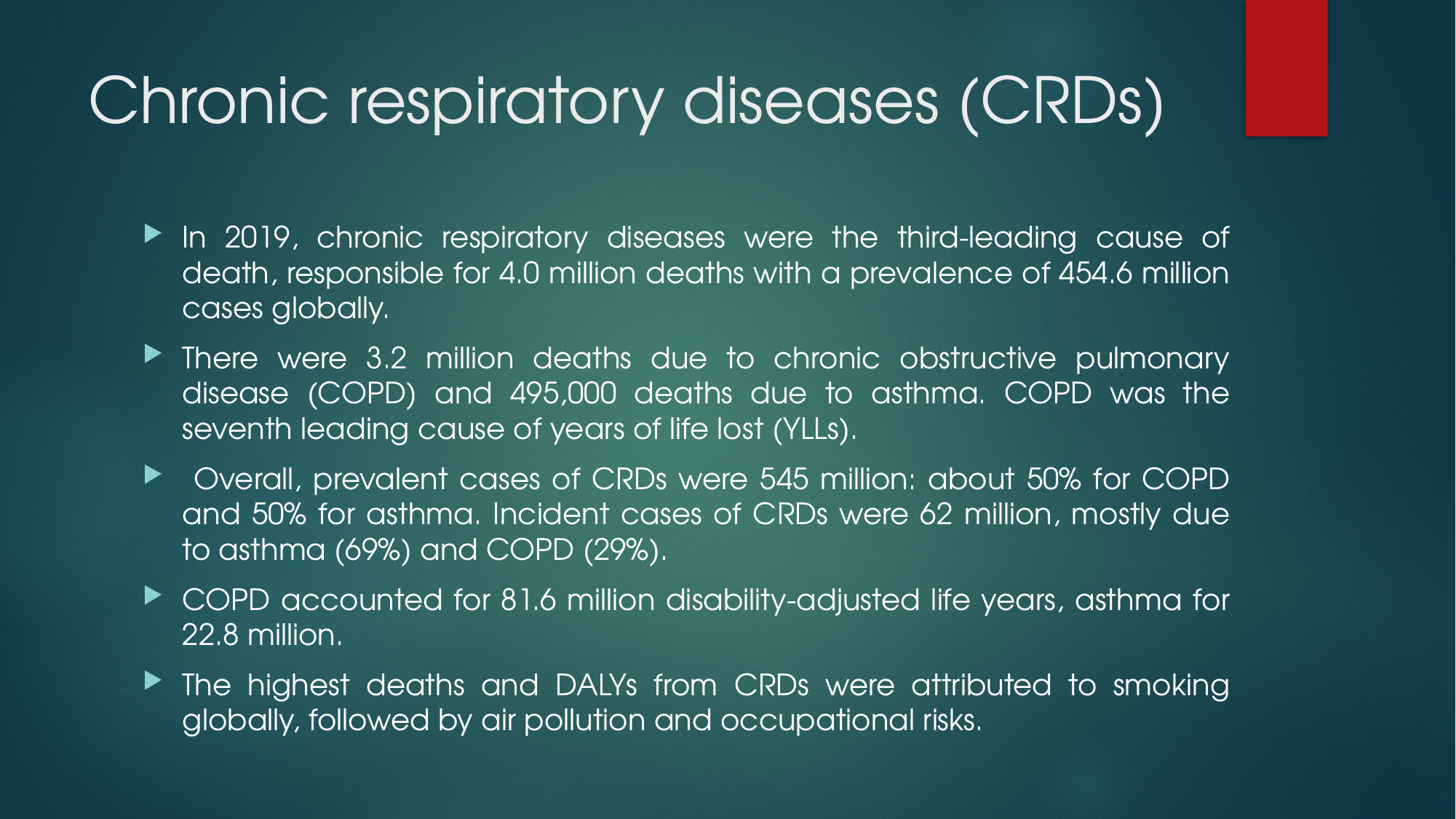

# Chronic respiratory diseases (CRDs)

In 2019, chronic respiratory diseases were the third-leading cause of death, responsible for 4.0 million deaths with a prevalence of 454.6 million cases globally.
There were 3.2 million deaths due to chronic obstructive pulmonary disease (COPD) and 495,000 deaths due to asthma. COPD was the seventh leading cause of years of life lost (YLLs).
 Overall, prevalent cases of CRDs were 545 million: about 50% for COPD and 50% for asthma. Incident cases of CRDs were 62 million, mostly due to asthma (69%) and COPD (29%).
COPD accounted for 81.6 million disability-adjusted life years, asthma for 22.8 million.
The highest deaths and DALYs from CRDs were attributed to smoking globally, followed by air pollution and occupational risks.